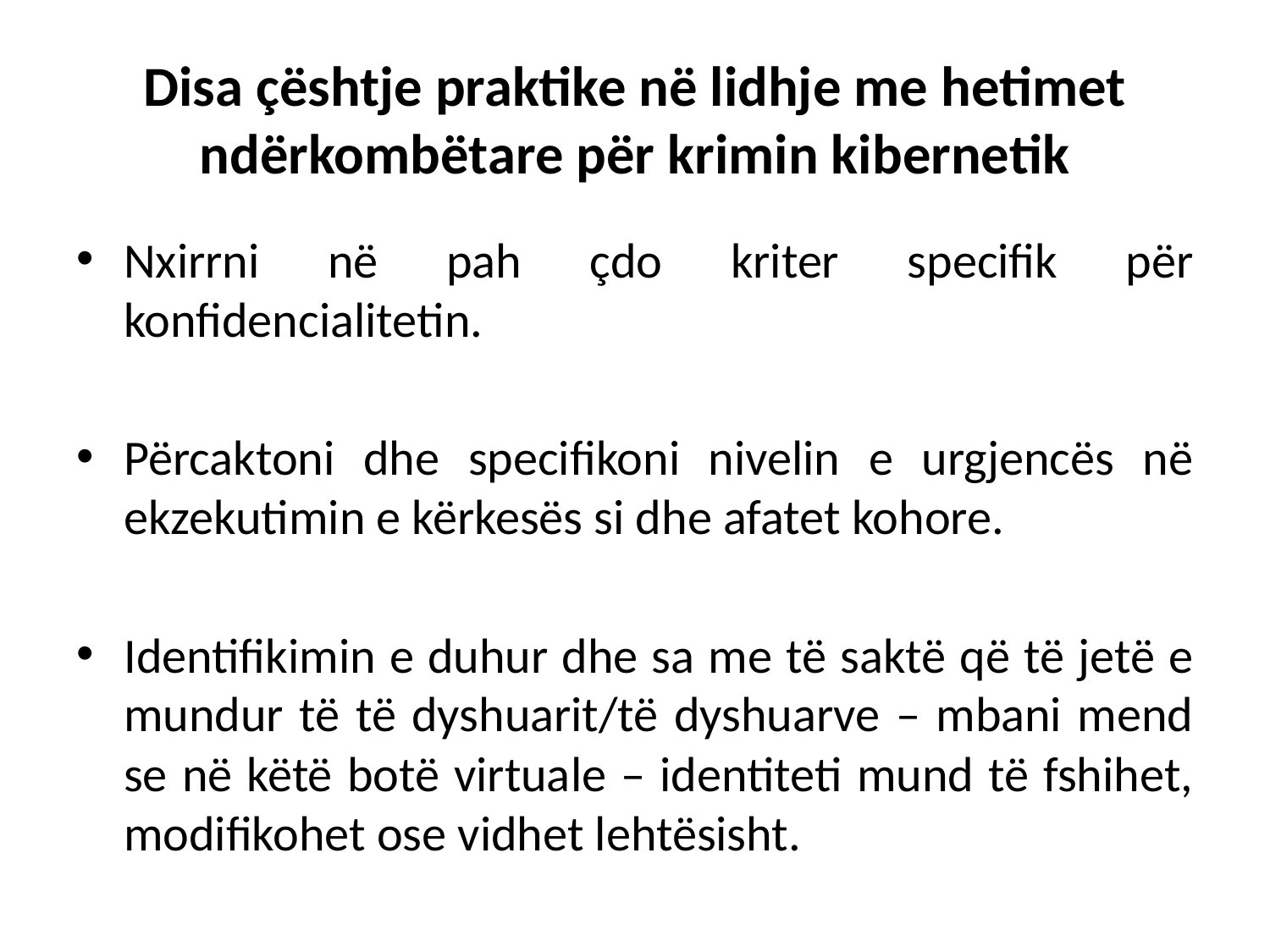

# Disa çështje praktike në lidhje me hetimet ndërkombëtare për krimin kibernetik
Nxirrni në pah çdo kriter specifik për konfidencialitetin.

Përcaktoni dhe specifikoni nivelin e urgjencës në ekzekutimin e kërkesës si dhe afatet kohore.

Identifikimin e duhur dhe sa me të saktë që të jetë e mundur të të dyshuarit/të dyshuarve – mbani mend se në këtë botë virtuale – identiteti mund të fshihet, modifikohet ose vidhet lehtësisht.